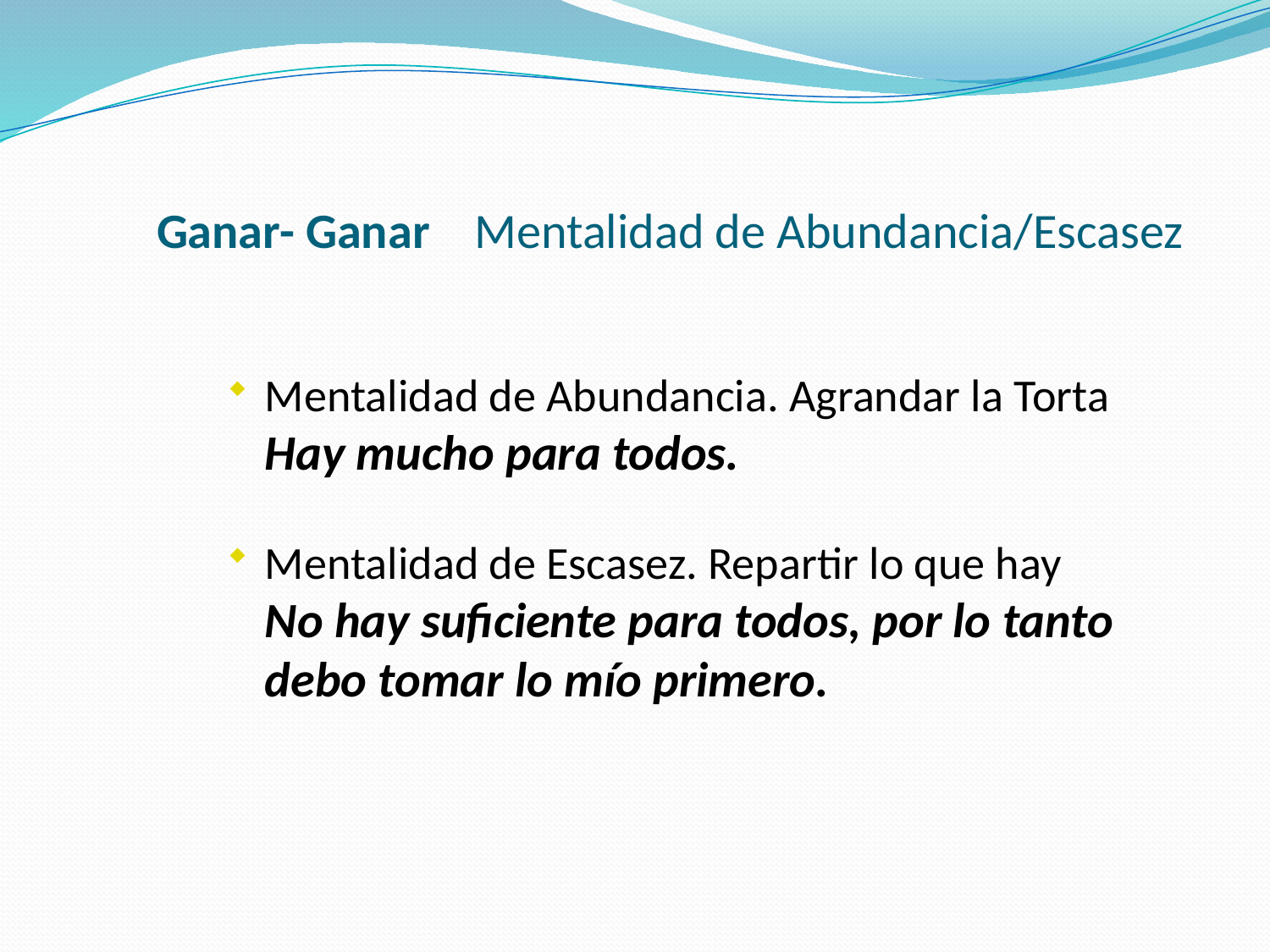

# Ganar- Ganar    Mentalidad de Abundancia/Escasez
Mentalidad de Abundancia. Agrandar la Torta
Hay mucho para todos.
Mentalidad de Escasez. Repartir lo que hay
No hay suficiente para todos, por lo tanto debo tomar lo mío primero.